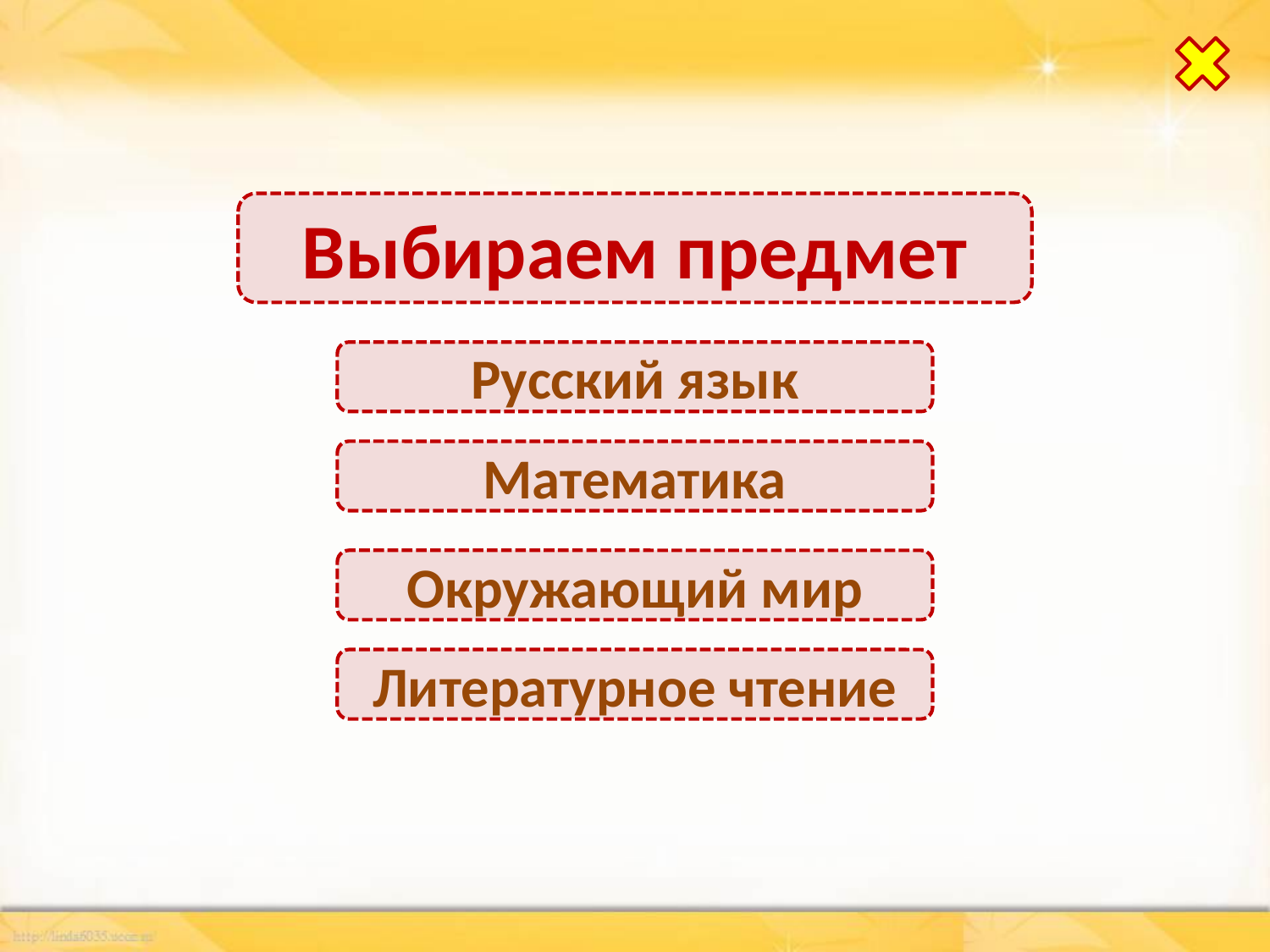

Выбираем предмет
Русский язык
Математика
Окружающий мир
Литературное чтение